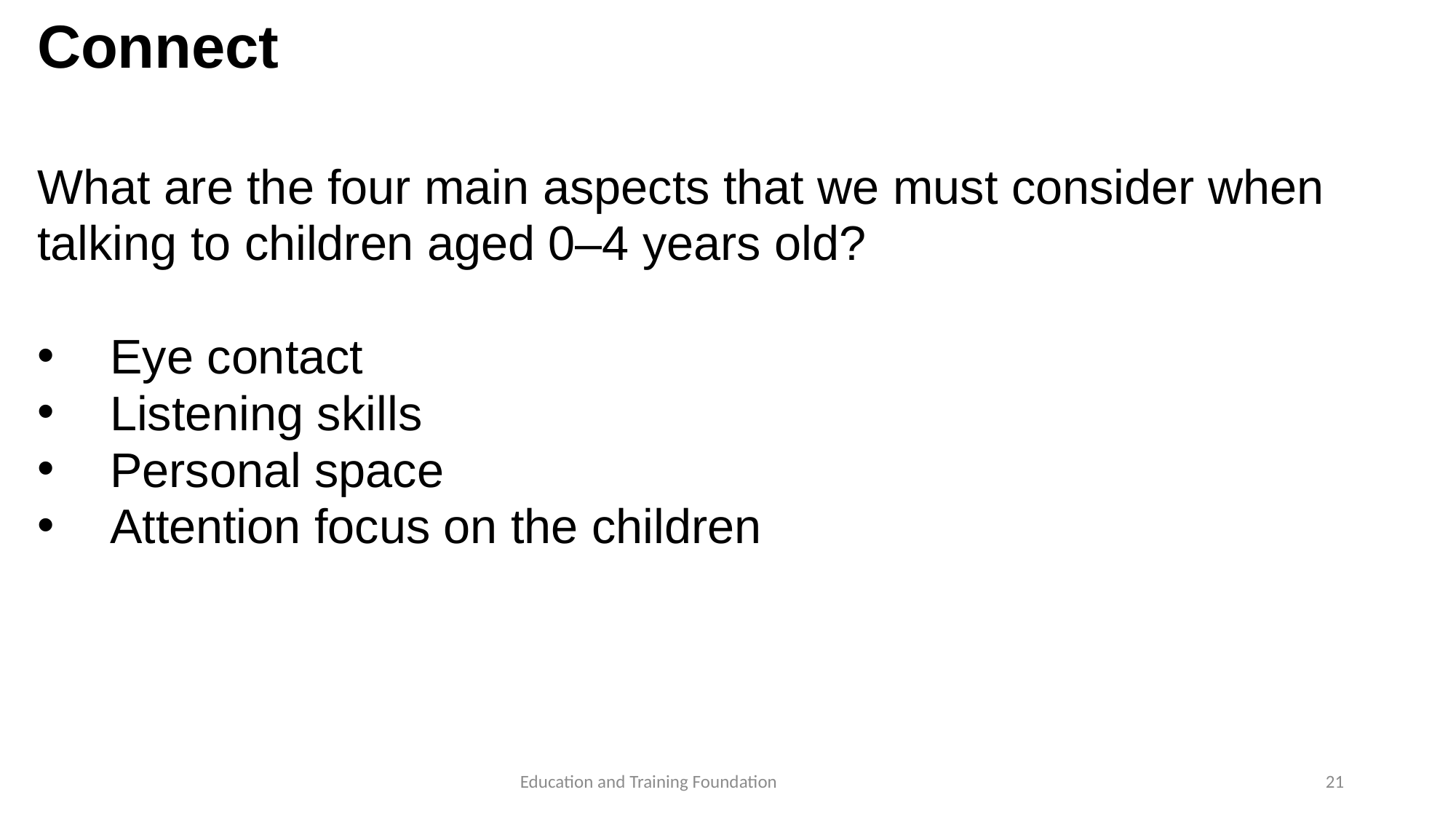

# Connect
What are the four main aspects that we must consider when talking to children aged 0–4 years old?

Eye contact
Listening skills
Personal space
Attention focus on the children

21
Education and Training Foundation